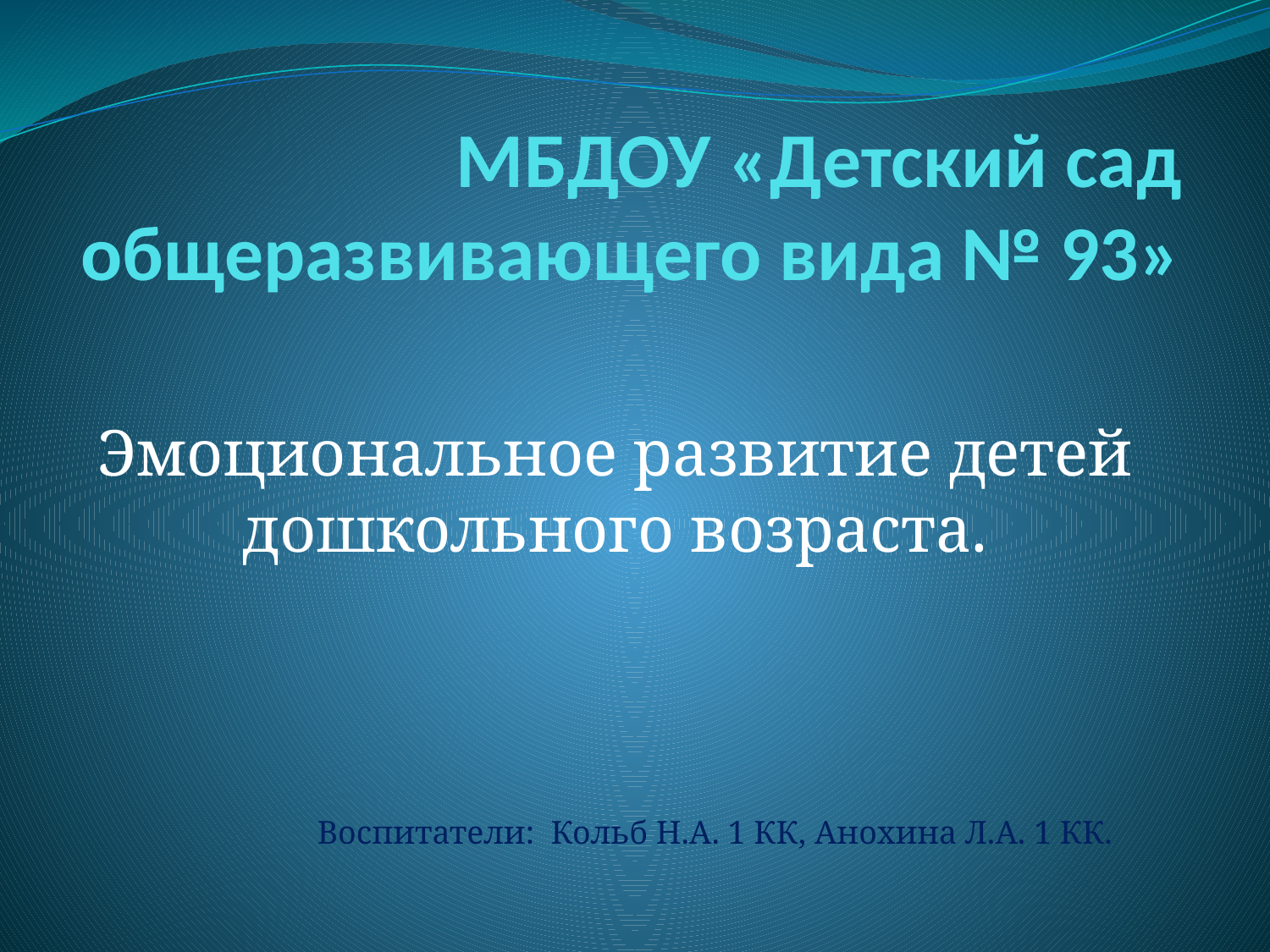

# МБДОУ «Детский сад общеразвивающего вида № 93»
Эмоциональное развитие детей дошкольного возраста.
Воспитатели:  Кольб Н.А. 1 КК, Анохина Л.А. 1 КК.